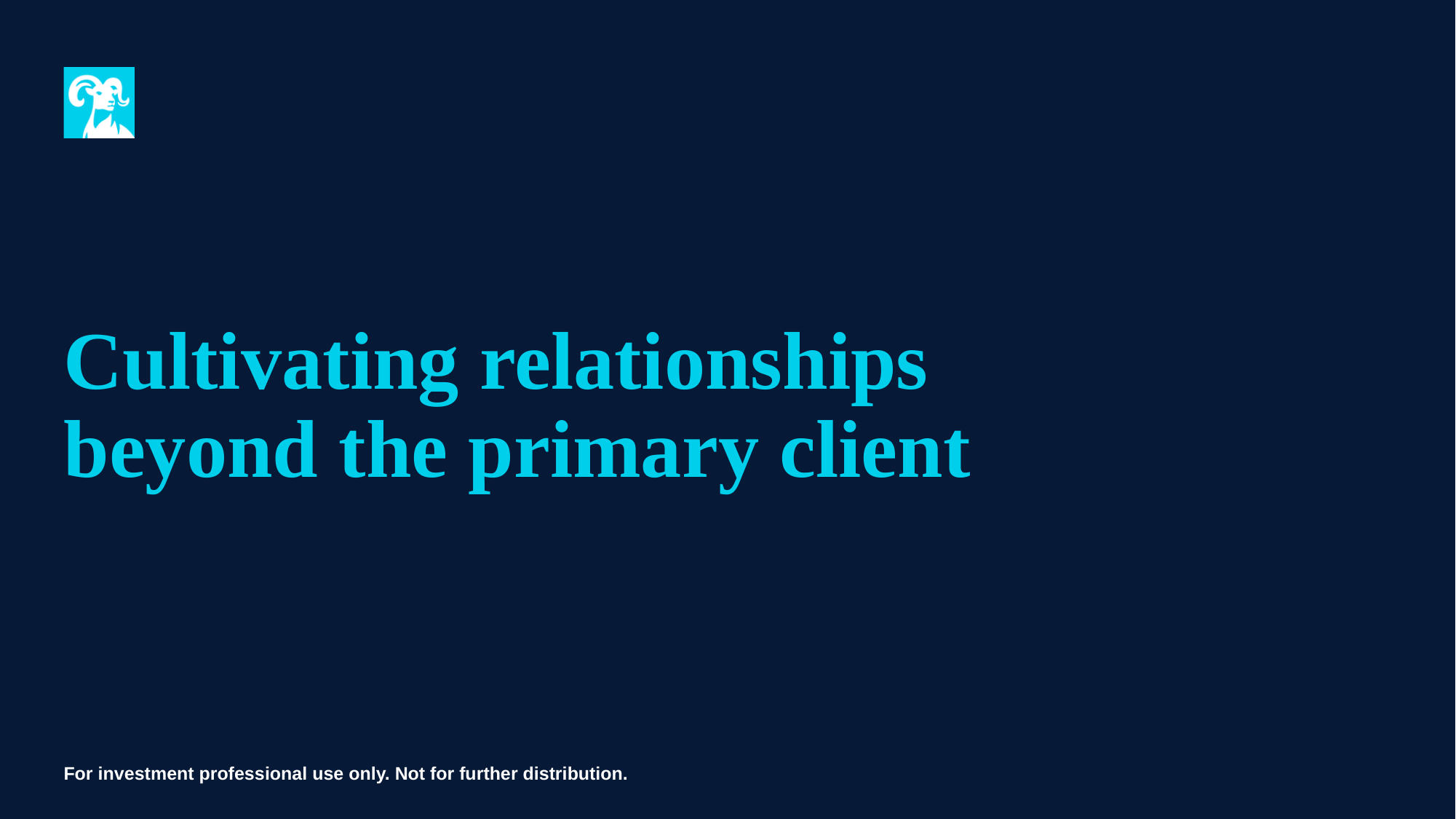

# Cultivating relationships beyond the primary client

For investment professional use only. Not for further distribution.